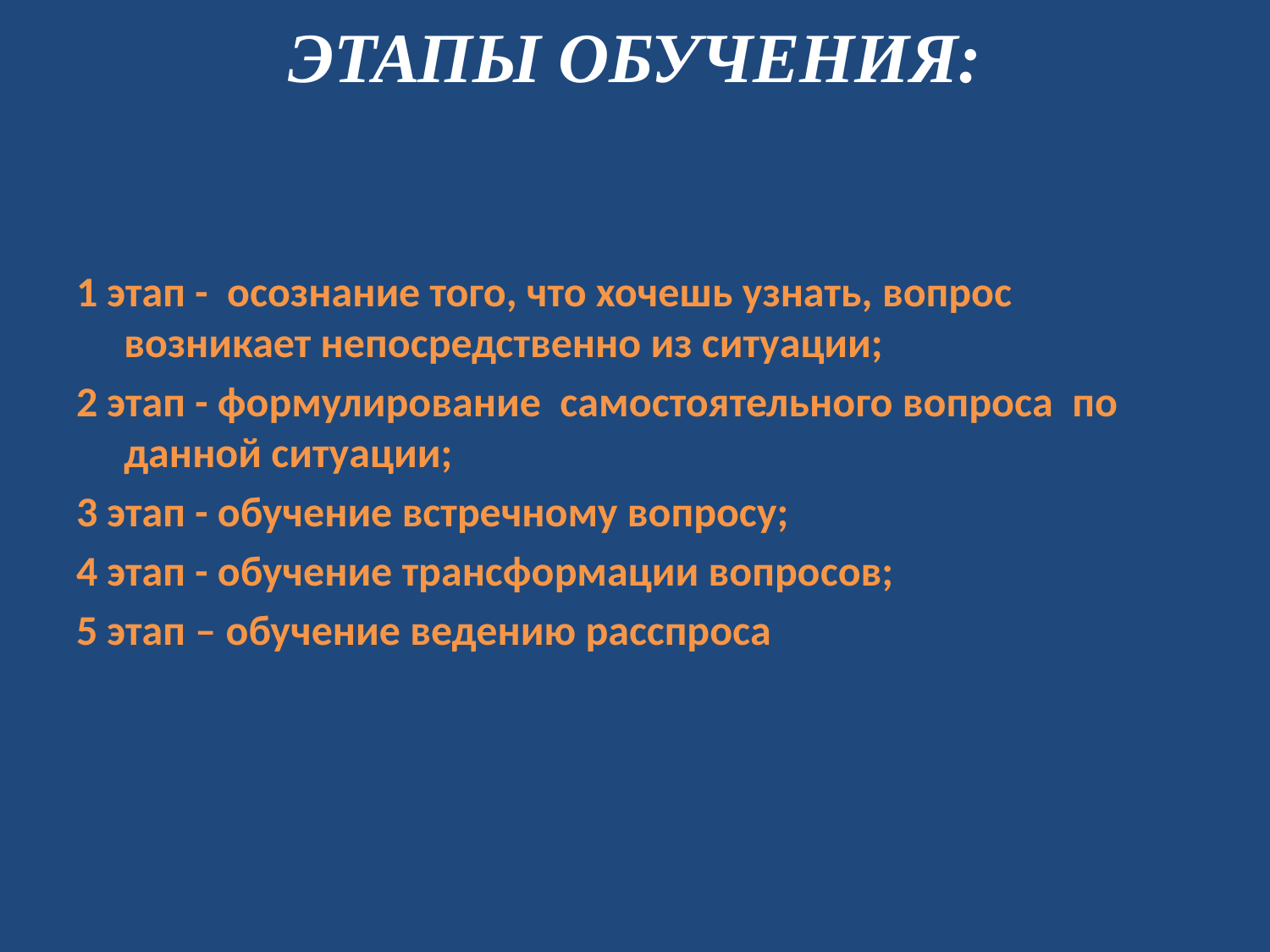

# ЭТАПЫ ОБУЧЕНИЯ:
1 этап -  осознание того, что хочешь узнать, вопрос возникает непосредственно из ситуации;
2 этап - формулирование  самостоятельного вопроса  по данной ситуации;
3 этап - обучение встречному вопросу;
4 этап - обучение трансформации вопросов;
5 этап – обучение ведению расспроса